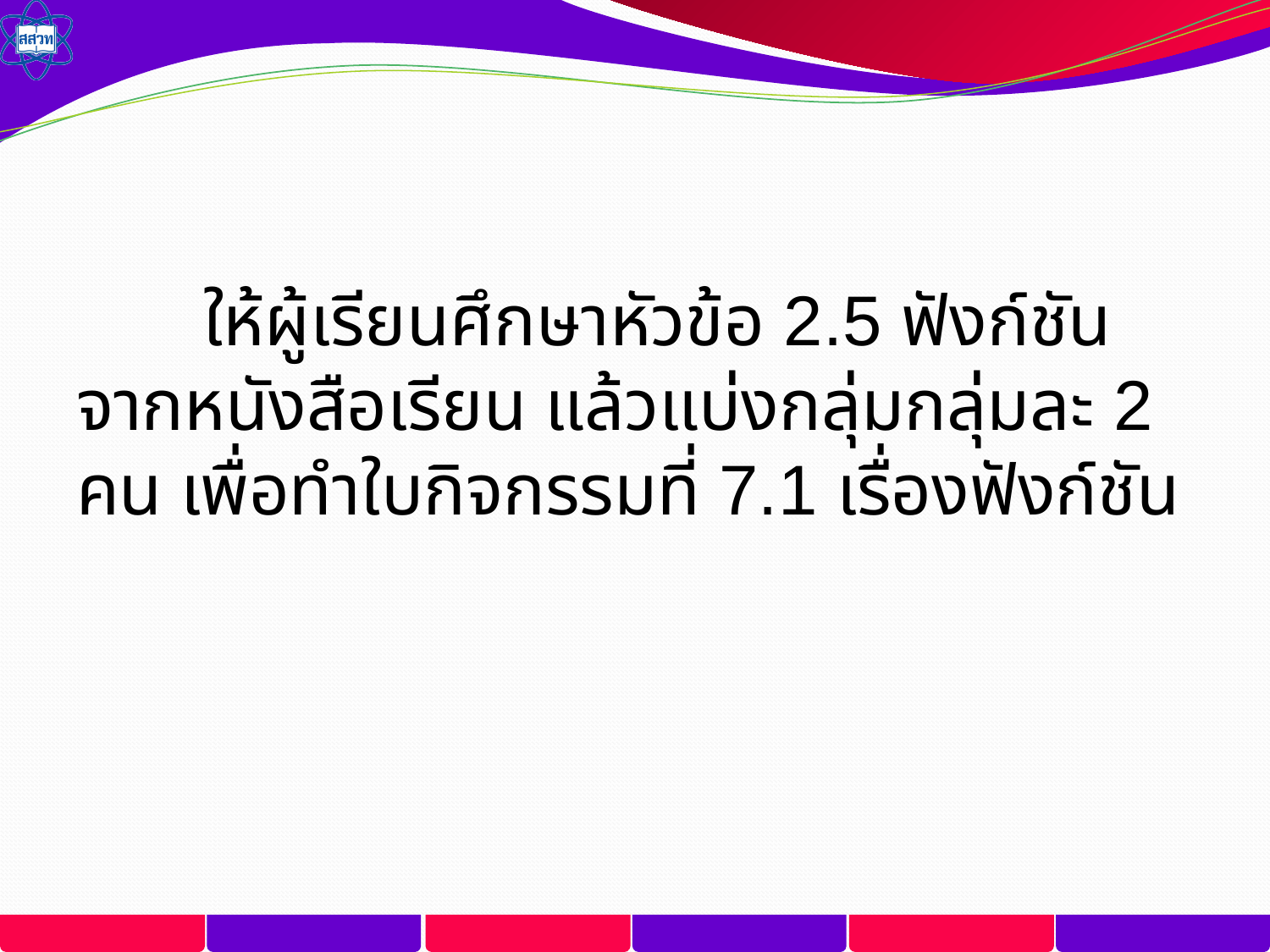

ให้ผู้เรียนศึกษาหัวข้อ 2.5 ฟังก์ชัน จากหนังสือเรียน แล้วแบ่งกลุ่มกลุ่มละ 2 คน เพื่อทำใบกิจกรรมที่ 7.1 เรื่องฟังก์ชัน